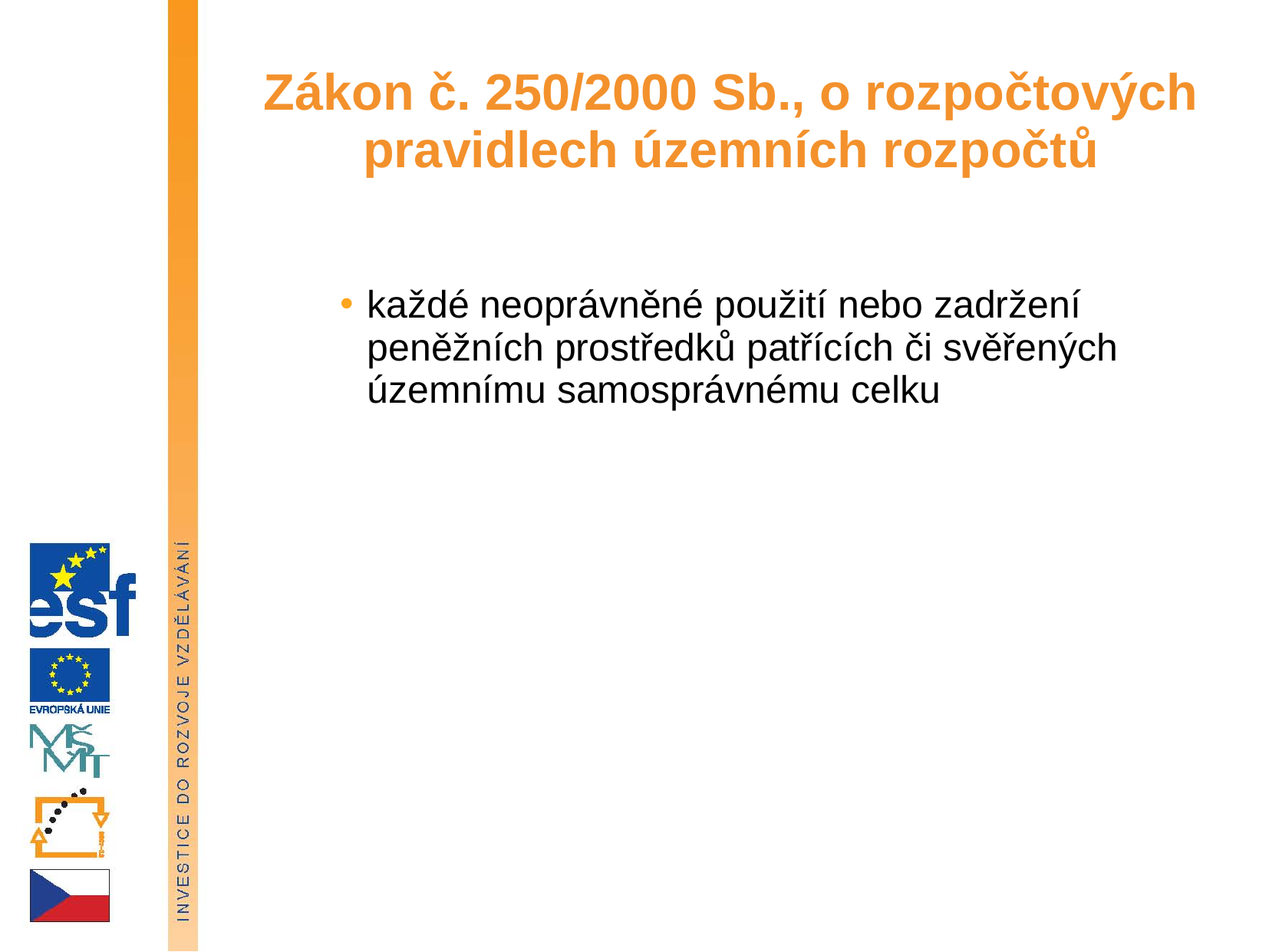

# Zákon č. 250/2000 Sb., o rozpočtových pravidlech územních rozpočtů
každé neoprávněné použití nebo zadržení peněžních prostředků patřících či svěřených územnímu samosprávnému celku